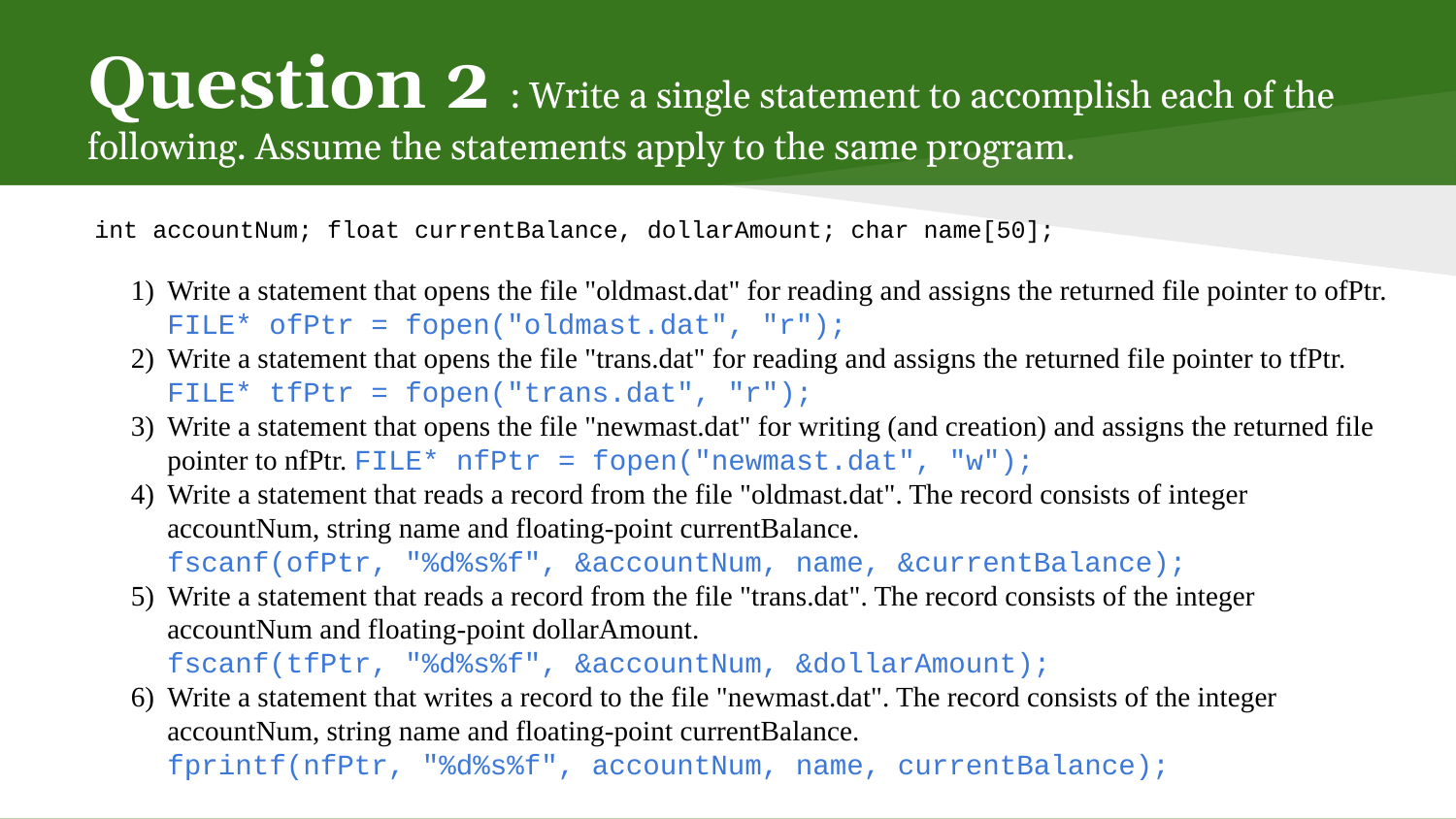

# Question 2 : Write a single statement to accomplish each of the following. Assume the statements apply to the same program.
int accountNum; float currentBalance, dollarAmount; char name[50];

Write a statement that opens the file "oldmast.dat" for reading and assigns the returned file pointer to ofPtr.
FILE* ofPtr = fopen("oldmast.dat", "r");
Write a statement that opens the file "trans.dat" for reading and assigns the returned file pointer to tfPtr.
FILE* tfPtr = fopen("trans.dat", "r");
Write a statement that opens the file "newmast.dat" for writing (and creation) and assigns the returned file pointer to nfPtr. FILE* nfPtr = fopen("newmast.dat", "w");
Write a statement that reads a record from the file "oldmast.dat". The record consists of integer accountNum, string name and floating-point currentBalance.
fscanf(ofPtr, "%d%s%f", &accountNum, name, &currentBalance);
Write a statement that reads a record from the file "trans.dat". The record consists of the integer accountNum and floating-point dollarAmount.
fscanf(tfPtr, "%d%s%f", &accountNum, &dollarAmount);
Write a statement that writes a record to the file "newmast.dat". The record consists of the integer accountNum, string name and floating-point currentBalance.
fprintf(nfPtr, "%d%s%f", accountNum, name, currentBalance);